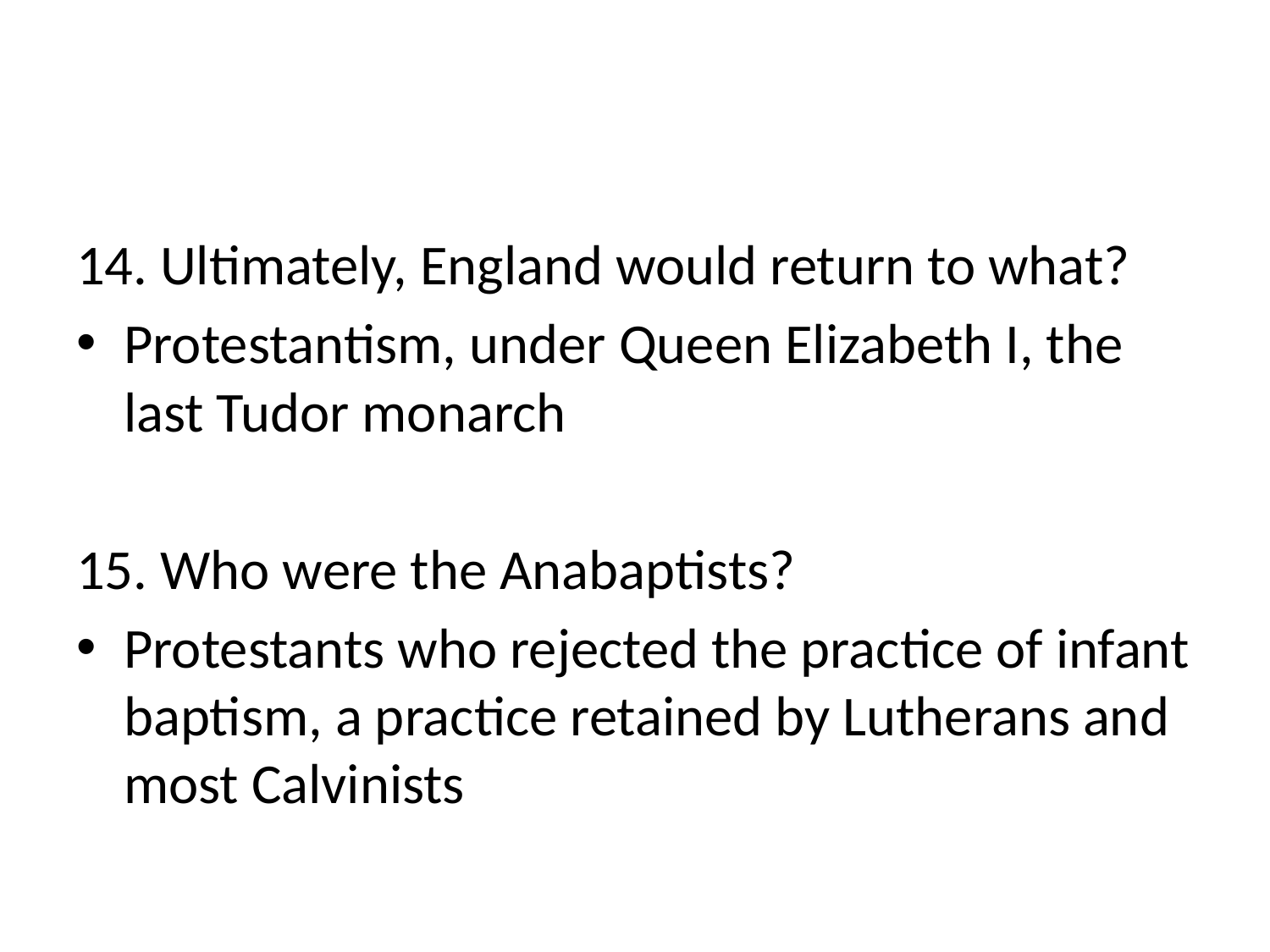

#
14. Ultimately, England would return to what?
Protestantism, under Queen Elizabeth I, the last Tudor monarch

15. Who were the Anabaptists?
Protestants who rejected the practice of infant baptism, a practice retained by Lutherans and most Calvinists